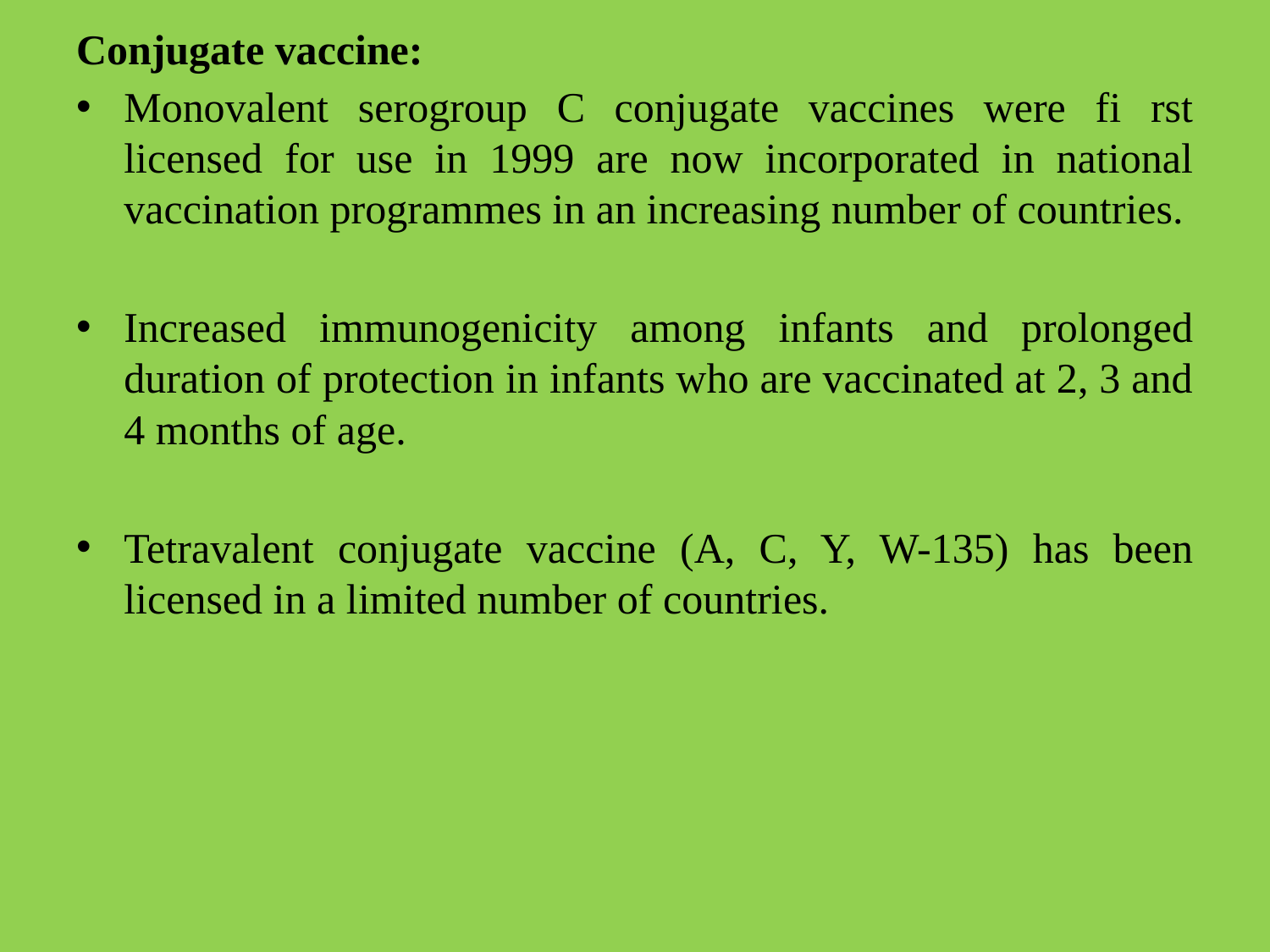

# Conjugate vaccine:
Monovalent serogroup C conjugate vaccines were fi rst licensed for use in 1999 are now incorporated in national vaccination programmes in an increasing number of countries.

Increased immunogenicity among infants and prolonged duration of protection in infants who are vaccinated at 2, 3 and 4 months of age.

Tetravalent conjugate vaccine (A, C, Y, W-135) has been licensed in a limited number of countries.